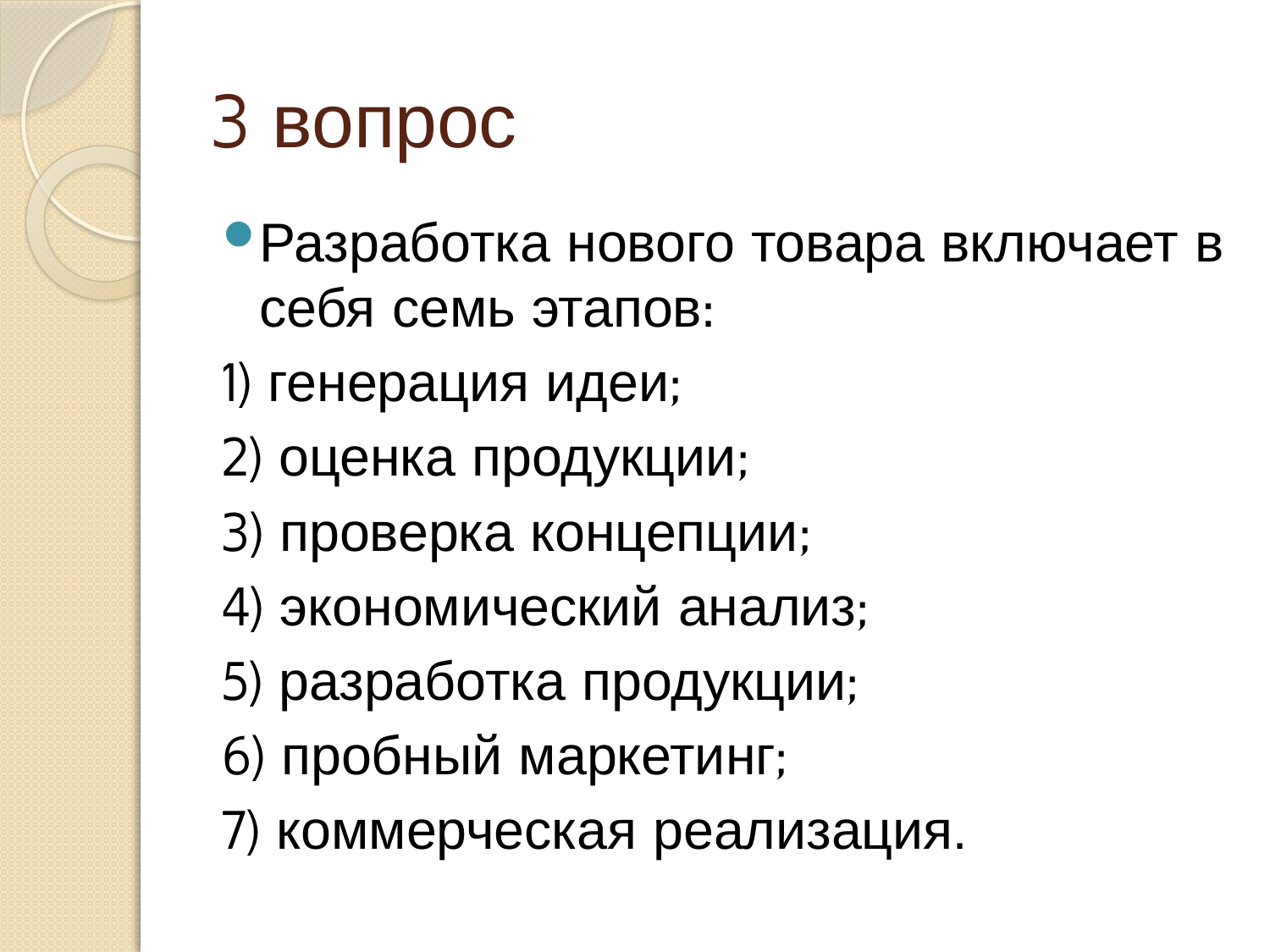

# 3 вопрос
Разработка нового товара включает в себя семь этапов:
1) генерация идеи;
2) оценка продукции;
3) проверка концепции;
4) экономический анализ;
5) разработка продукции;
6) пробный маркетинг;
7) коммерческая реализация.